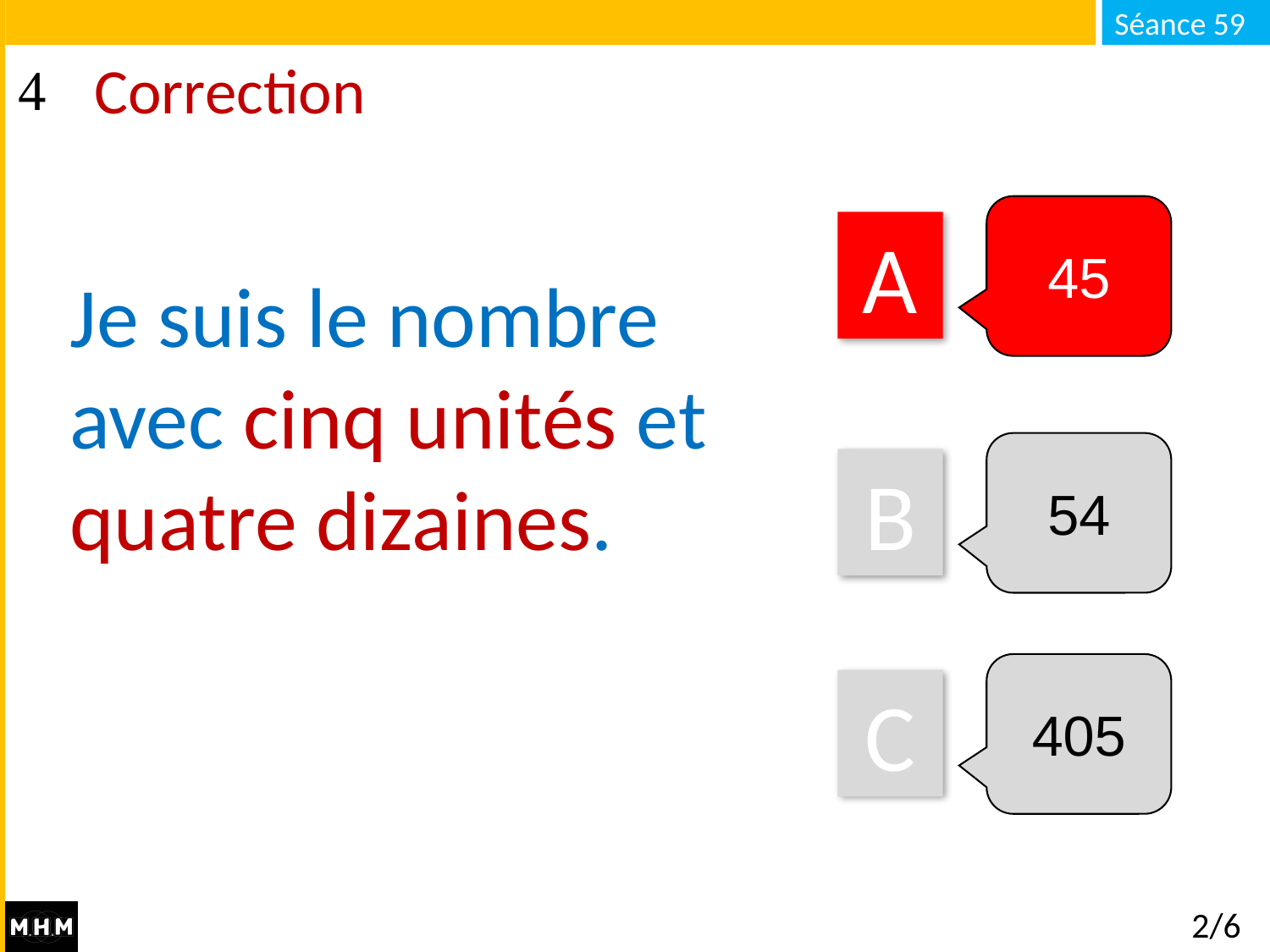

# Correction
45
A
Je suis le nombre avec cinq unités et quatre dizaines.
54
B
405
C
2/6